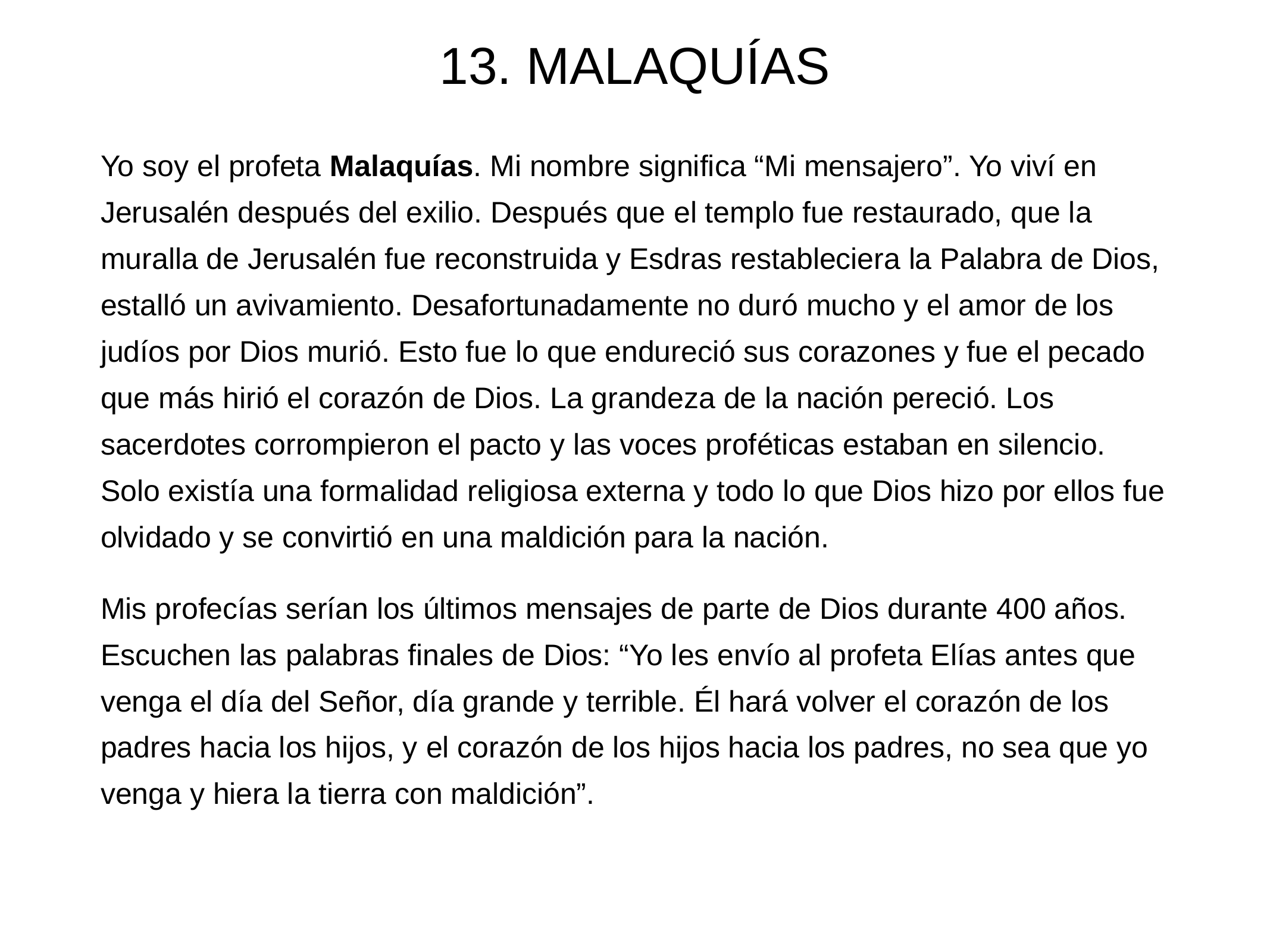

13. MALAQUÍAS
Yo soy el profeta Malaquías. Mi nombre significa “Mi mensajero”. Yo viví en Jerusalén después del exilio. Después que el templo fue restaurado, que la muralla de Jerusalén fue reconstruida y Esdras restableciera la Palabra de Dios, estalló un avivamiento. Desafortunadamente no duró mucho y el amor de los judíos por Dios murió. Esto fue lo que endureció sus corazones y fue el pecado que más hirió el corazón de Dios. La grandeza de la nación pereció. Los sacerdotes corrompieron el pacto y las voces proféticas estaban en silencio. Solo existía una formalidad religiosa externa y todo lo que Dios hizo por ellos fue olvidado y se convirtió en una maldición para la nación.
Mis profecías serían los últimos mensajes de parte de Dios durante 400 años. Escuchen las palabras finales de Dios: “Yo les envío al profeta Elías antes que venga el día del Señor, día grande y terrible. Él hará volver el corazón de los padres hacia los hijos, y el corazón de los hijos hacia los padres, no sea que yo venga y hiera la tierra con maldición”.